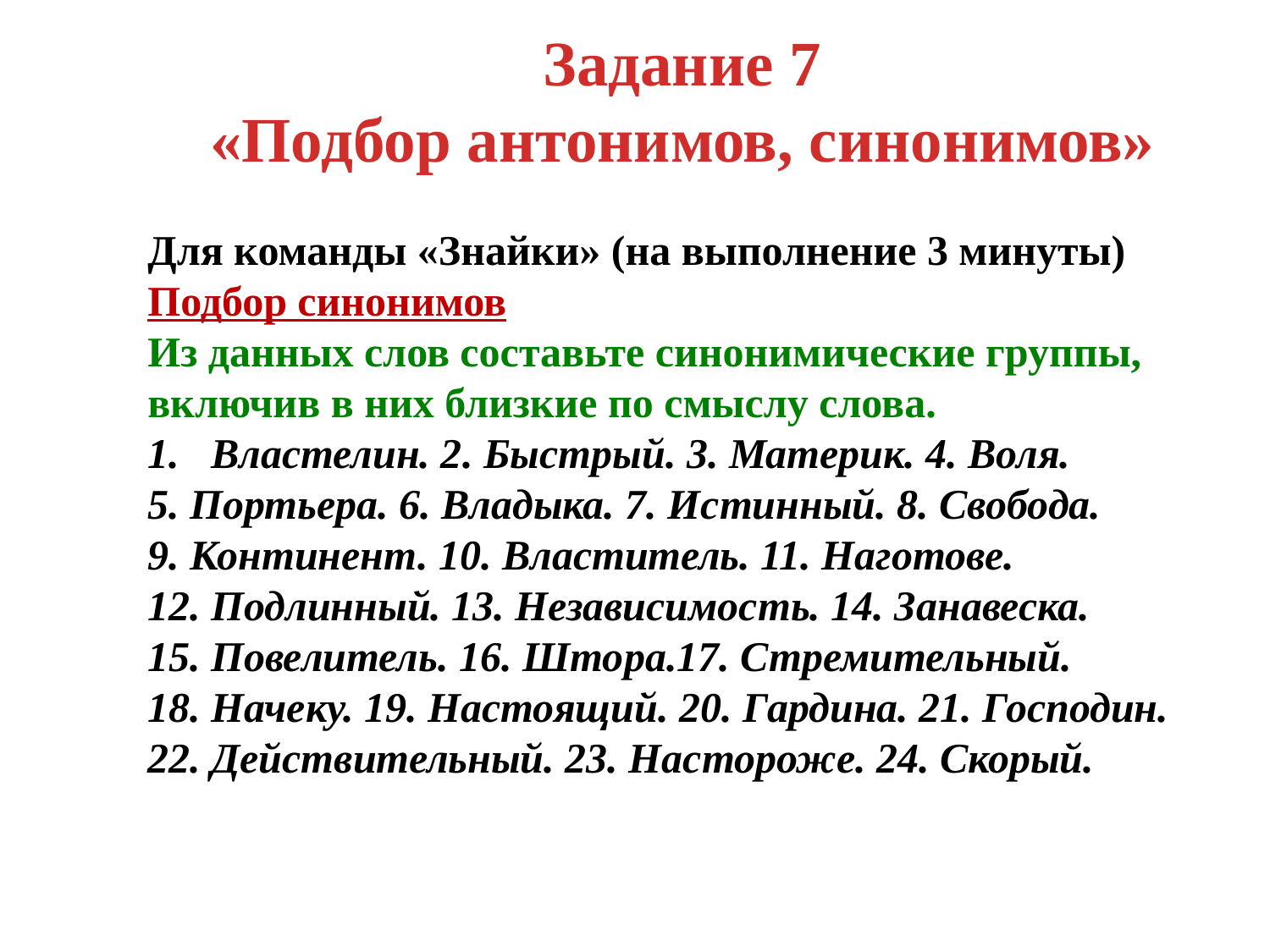

Задание 7
«Подбор антонимов, синонимов»
#
Для команды «Знайки» (на выполнение 3 минуты)
Подбор синонимов
Из данных слов составьте синонимические группы, включив в них близкие по смыслу слова.
Властелин. 2. Быстрый. 3. Материк. 4. Воля.
5. Портьера. 6. Владыка. 7. Истинный. 8. Свобода.
9. Континент. 10. Властитель. 11. Наготове.
12. Подлинный. 13. Независимость. 14. Занавеска.
15. Повелитель. 16. Штора.17. Стремительный.
18. Начеку. 19. Настоящий. 20. Гардина. 21. Господин.
22. Действительный. 23. Настороже. 24. Скорый.